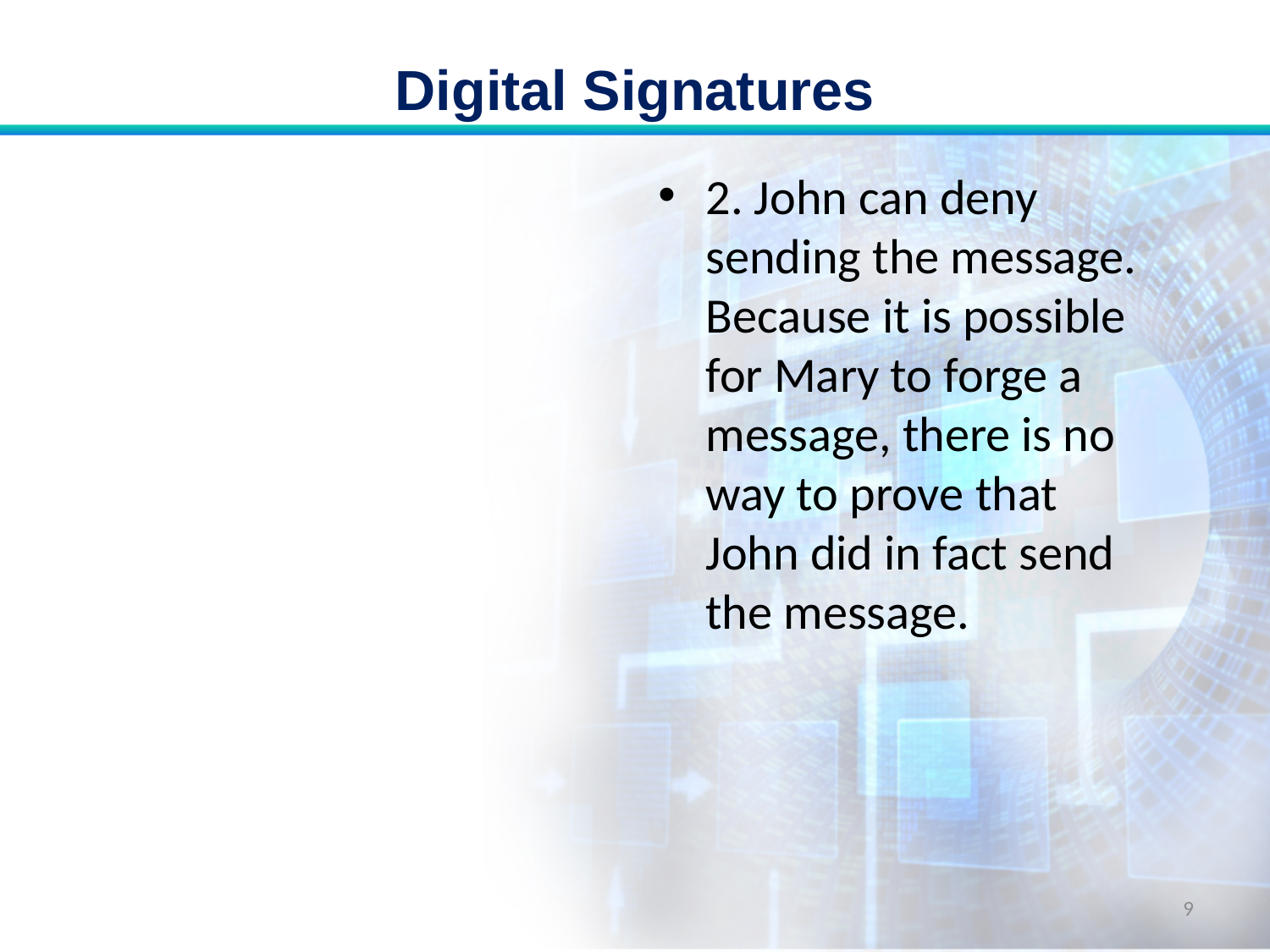

# Digital Signatures
2. John can deny sending the message. Because it is possible for Mary to forge a message, there is no way to prove that John did in fact send the message.
9